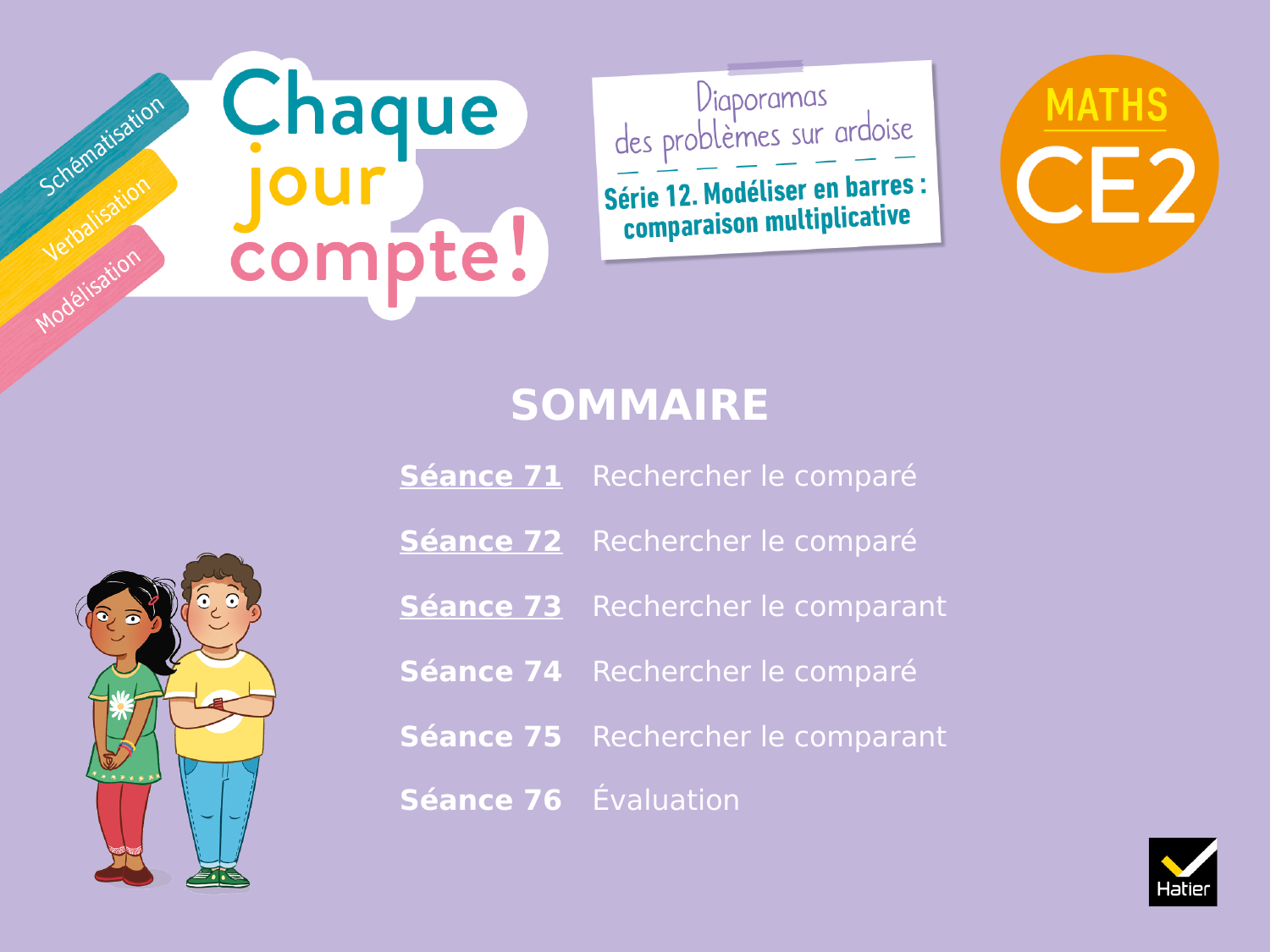

SOMMAIRE
Séance 71   Rechercher le comparé

Séance 72   Rechercher le comparé

Séance 73   Rechercher le comparant

Séance 74   Rechercher le comparé

Séance 75   Rechercher le comparant

Séance 76   Évaluation